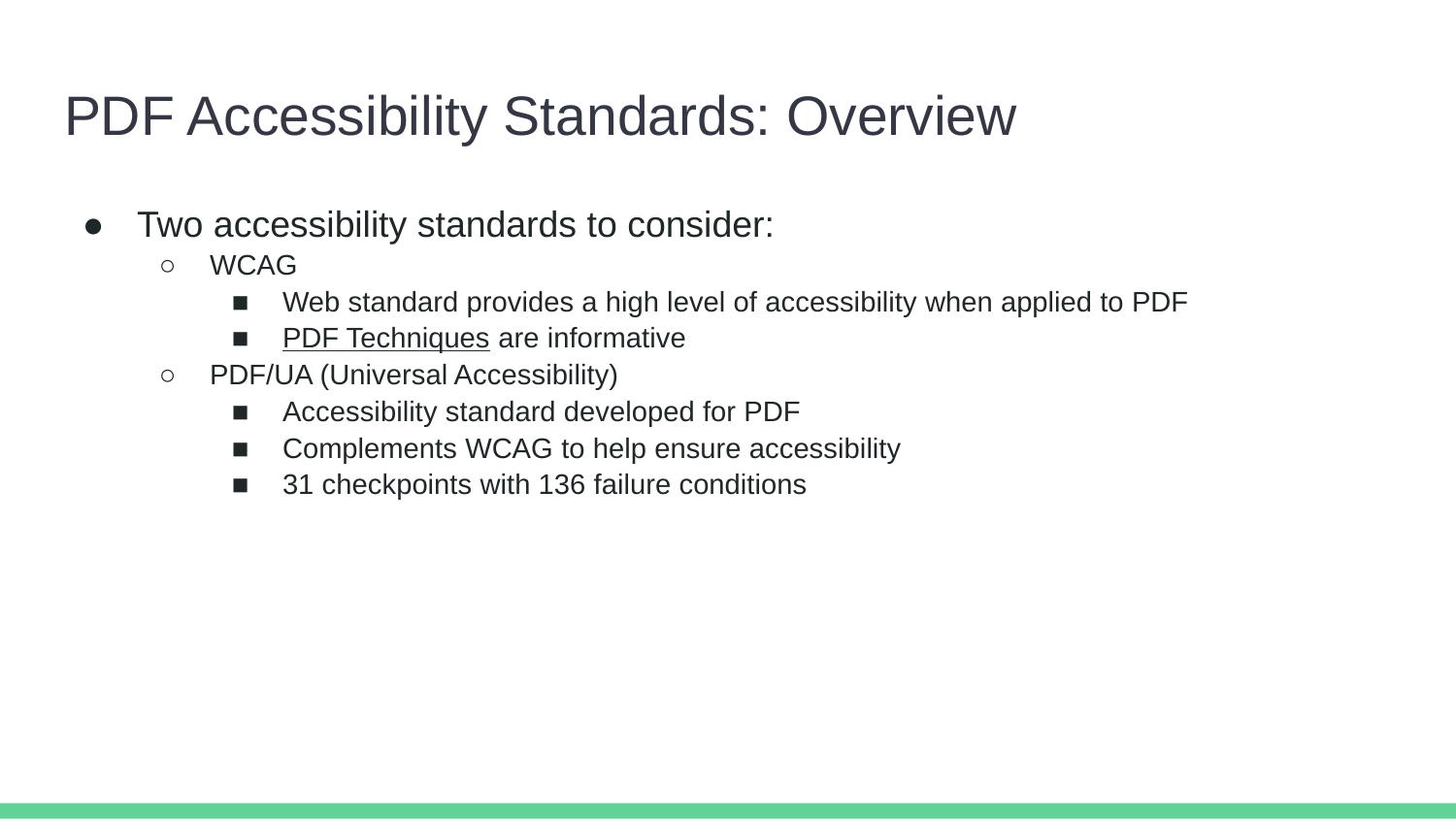

# PDF Accessibility Standards: Overview
Two accessibility standards to consider:
WCAG
Web standard provides a high level of accessibility when applied to PDF
PDF Techniques are informative
PDF/UA (Universal Accessibility)
Accessibility standard developed for PDF
Complements WCAG to help ensure accessibility
31 checkpoints with 136 failure conditions